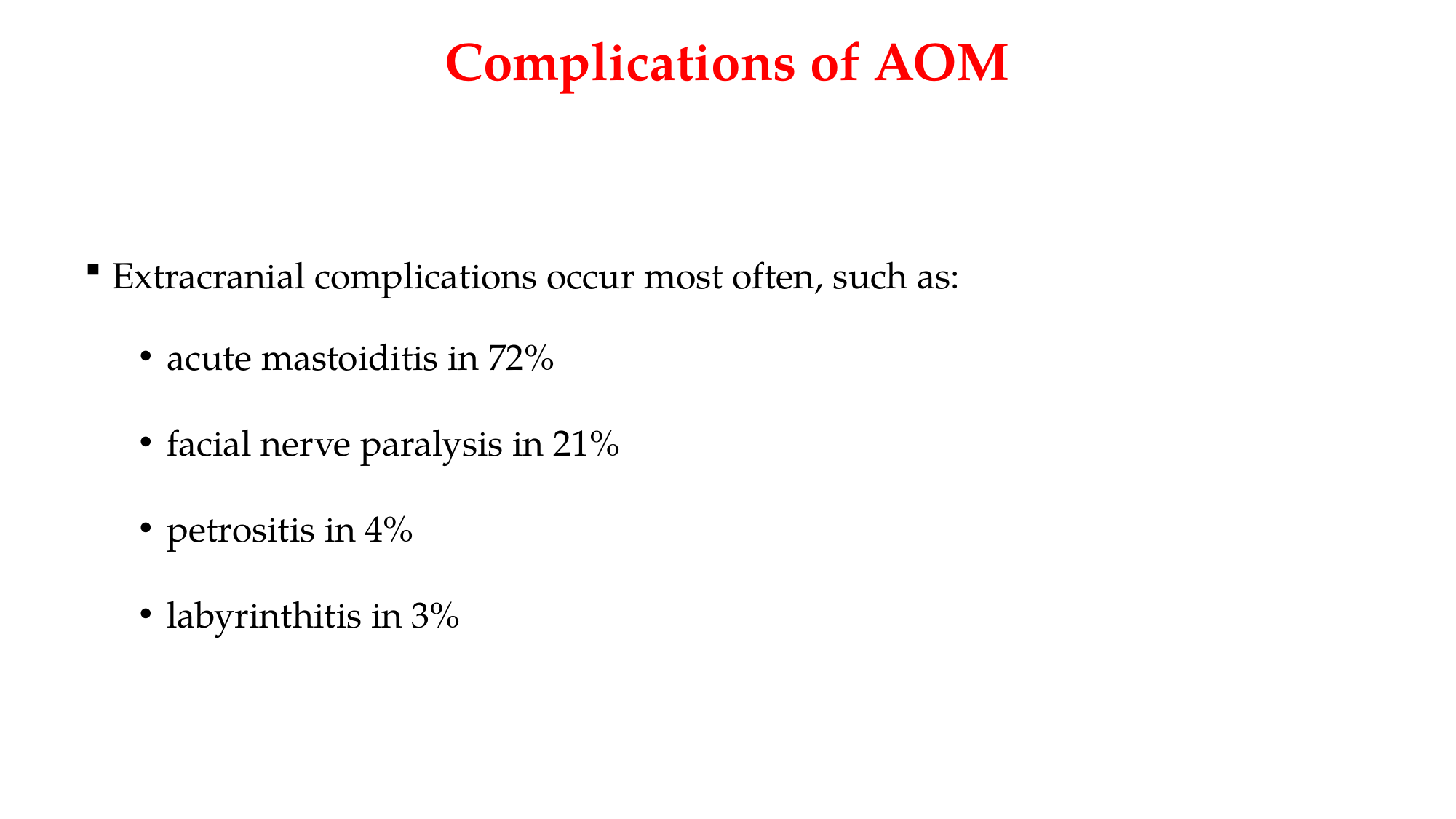

Complications of AOM

Extracranial complications occur most often, such as:

acute mastoiditis in 72%

facial nerve paralysis in 21%

petrositis in 4%

labyrinthitis in 3%